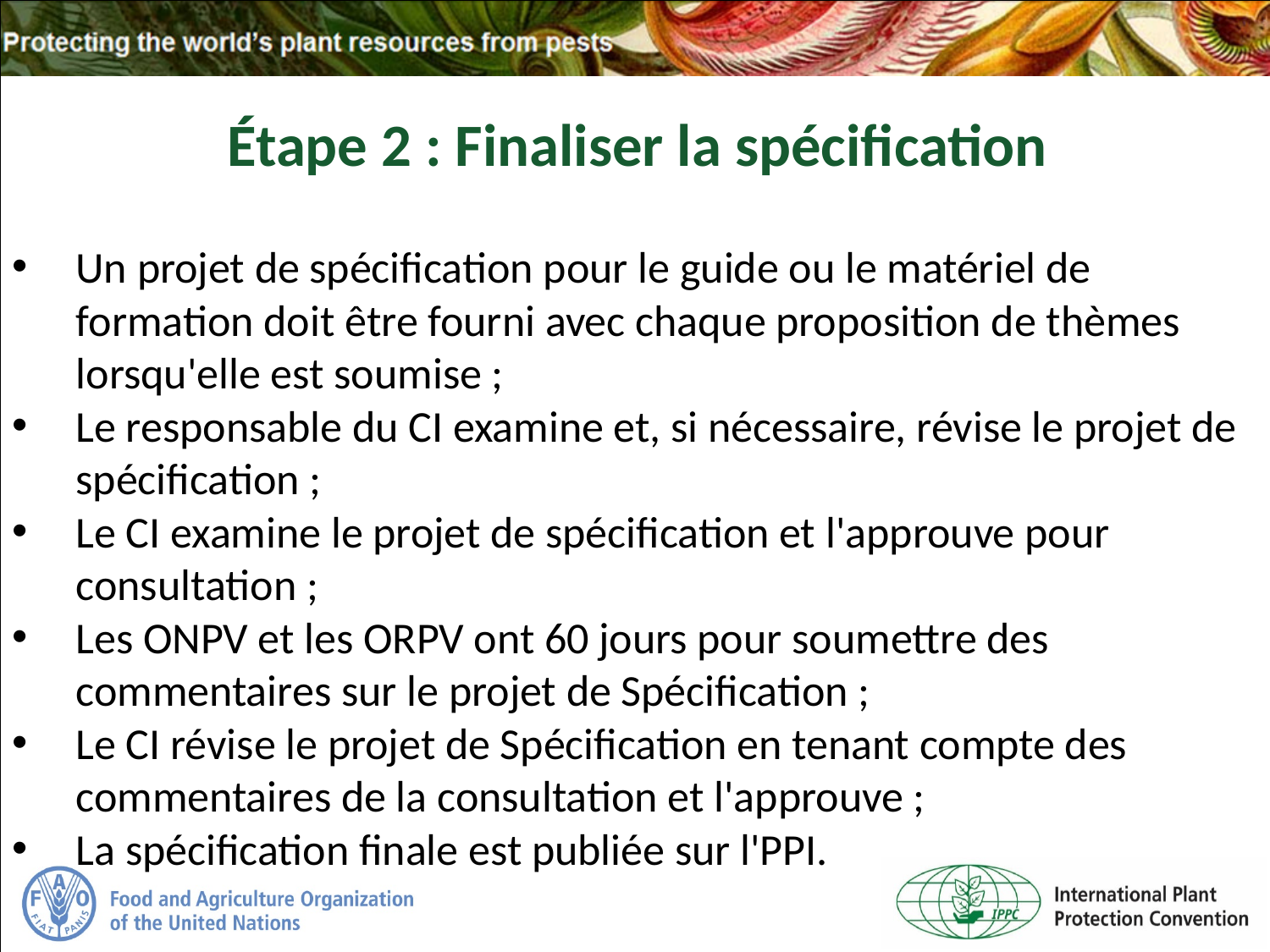

Étape 2 : Finaliser la spécification

Un projet de spécification pour le guide ou le matériel de formation doit être fourni avec chaque proposition de thèmes lorsqu'elle est soumise ;
Le responsable du CI examine et, si nécessaire, révise le projet de spécification ;
Le CI examine le projet de spécification et l'approuve pour consultation ;
Les ONPV et les ORPV ont 60 jours pour soumettre des commentaires sur le projet de Spécification ;
Le CI révise le projet de Spécification en tenant compte des commentaires de la consultation et l'approuve ;
La spécification finale est publiée sur l'PPI.